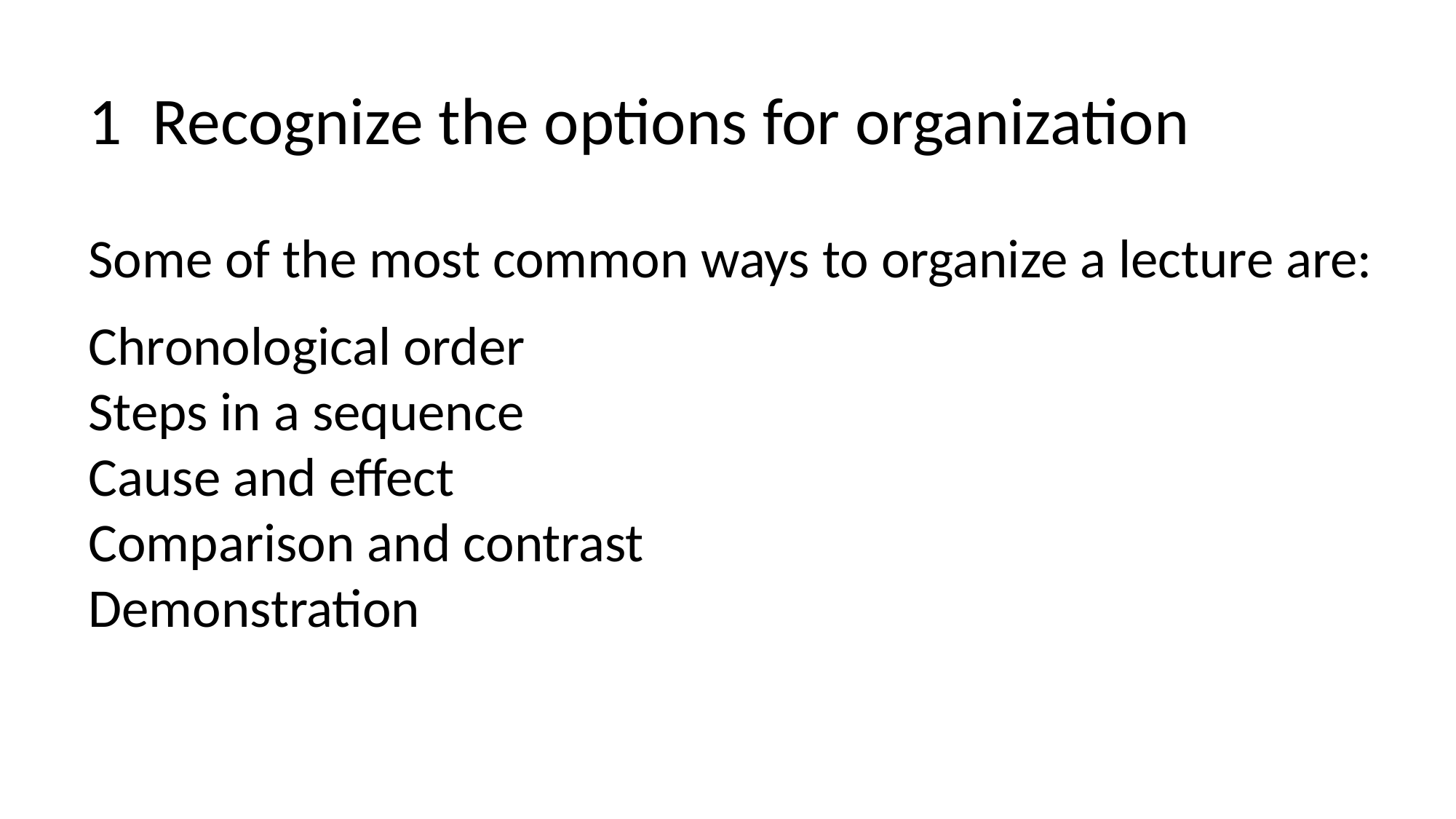

# 1  Recognize the options for organization
Some of the most common ways to organize a lecture are:

Chronological order
Steps in a sequence
Cause and effect
Comparison and contrast
Demonstration